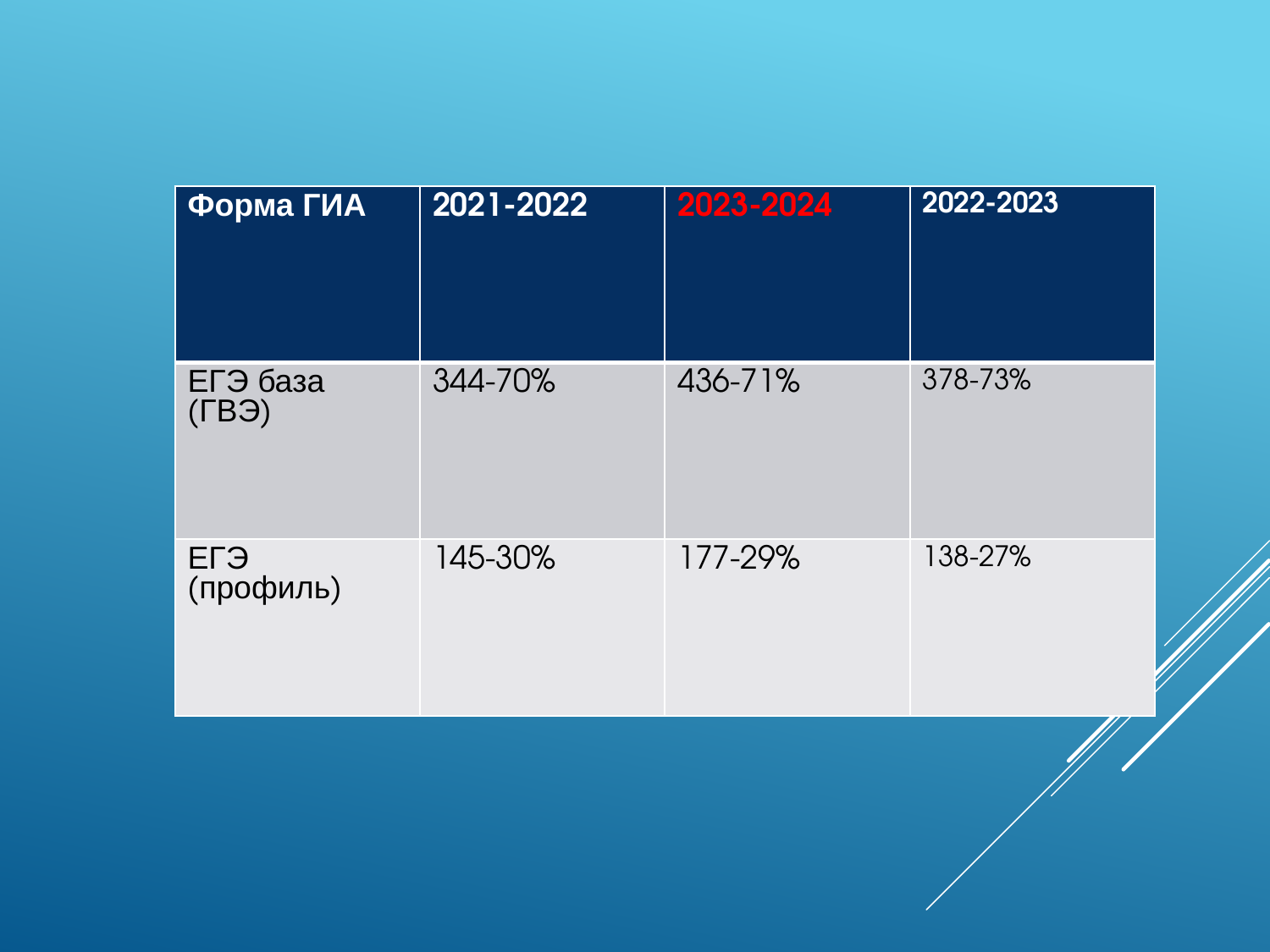

| Форма ГИА | 2021-2022 | 2023-2024 | 2022-2023 |
| --- | --- | --- | --- |
| ЕГЭ база (ГВЭ) | 344-70% | 436-71% | 378-73% |
| ЕГЭ (профиль) | 145-30% | 177-29% | 138-27% |